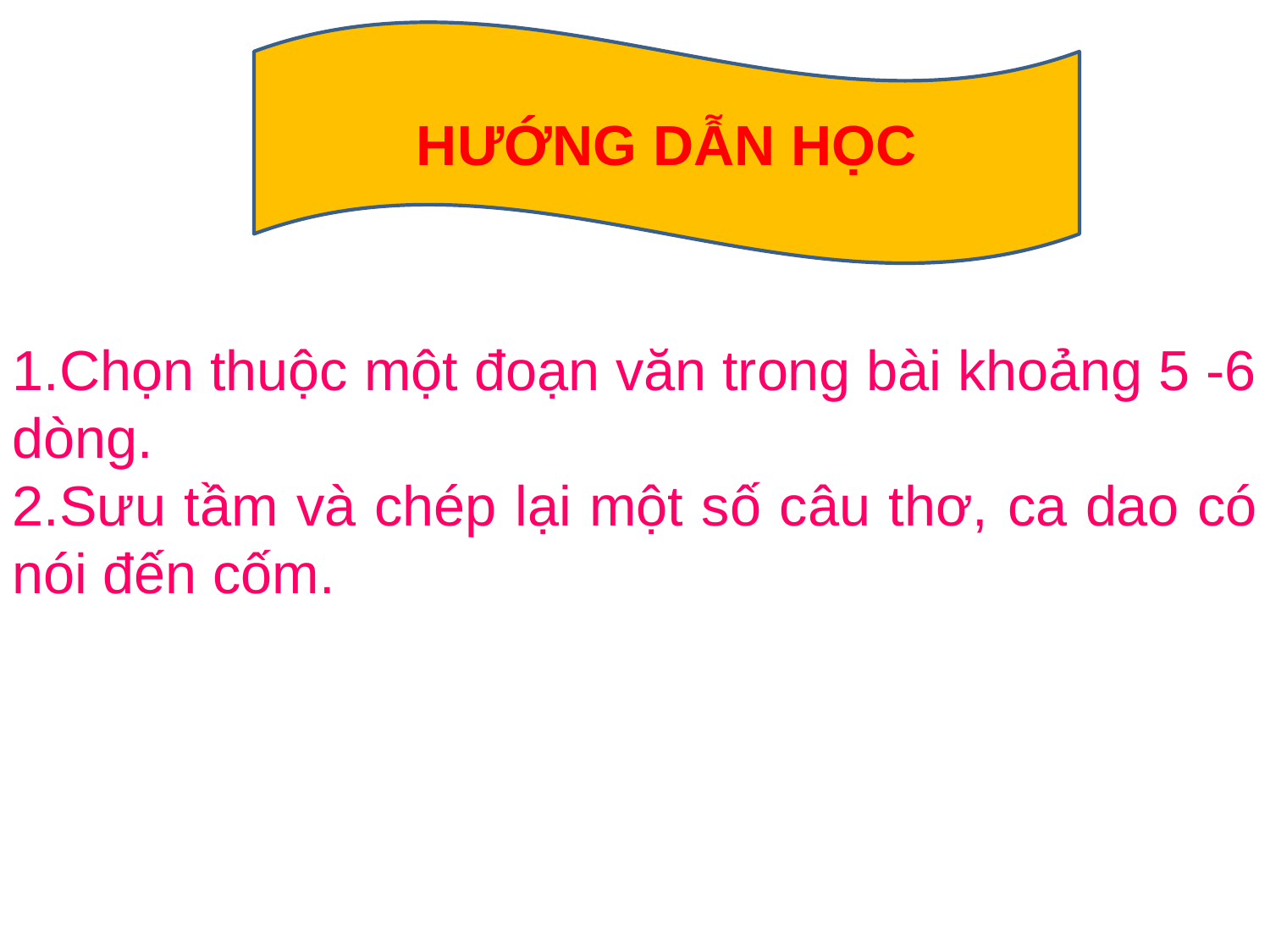

HƯỚNG DẪN HỌC
1.Chọn thuộc một đoạn văn trong bài khoảng 5 -6 dòng.
2.Sưu tầm và chép lại một số câu thơ, ca dao có nói đến cốm.